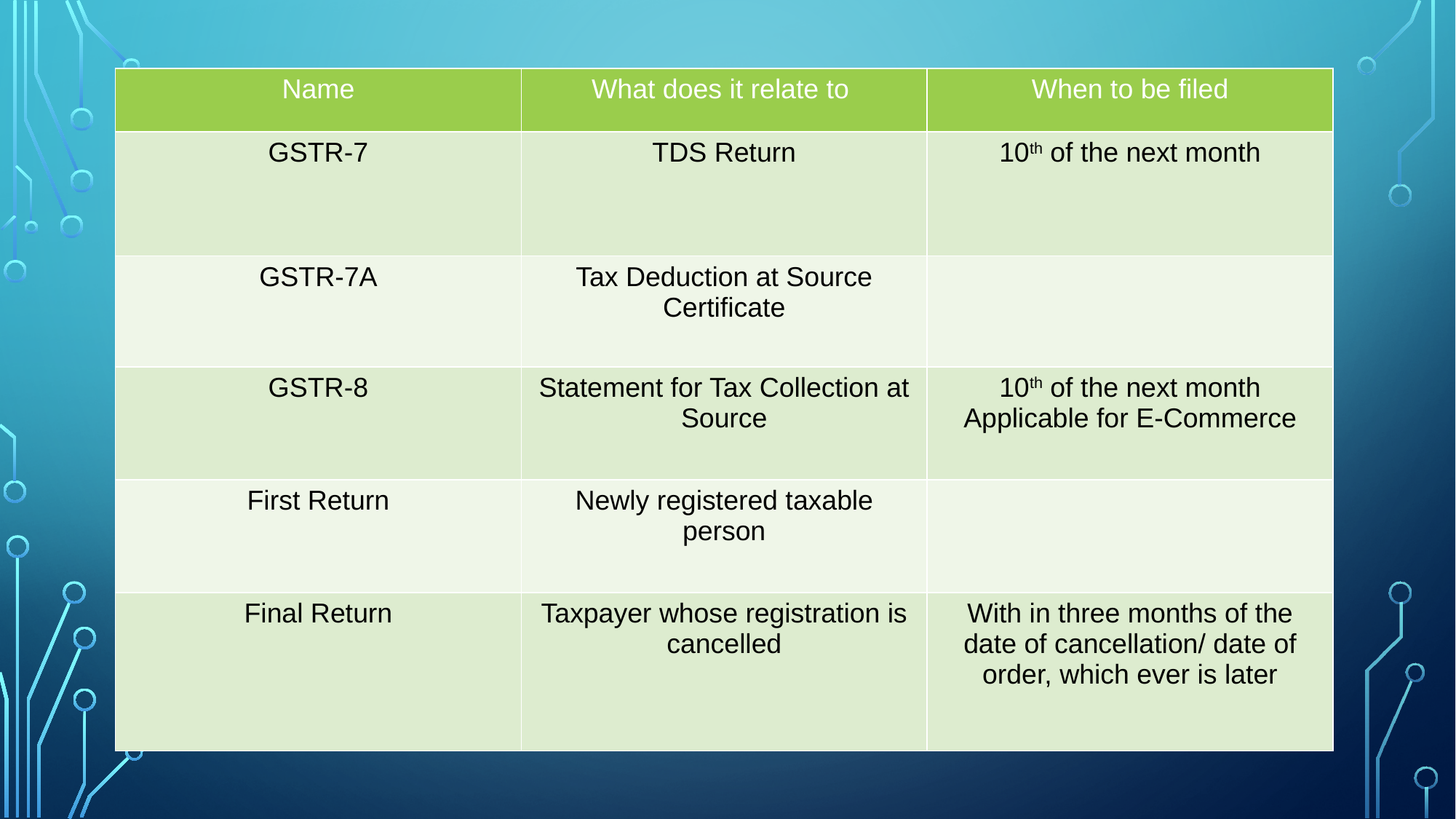

| Name | What does it relate to | When to be filed |
| --- | --- | --- |
| GSTR-7 | TDS Return | 10th of the next month |
| GSTR-7A | Tax Deduction at Source Certificate |  |
| GSTR-8 | Statement for Tax Collection at Source | 10th of the next month Applicable for E-Commerce |
| First Return | Newly registered taxable person |  |
| Final Return | Taxpayer whose registration is cancelled | With in three months of the date of cancellation/ date of order, which ever is later |